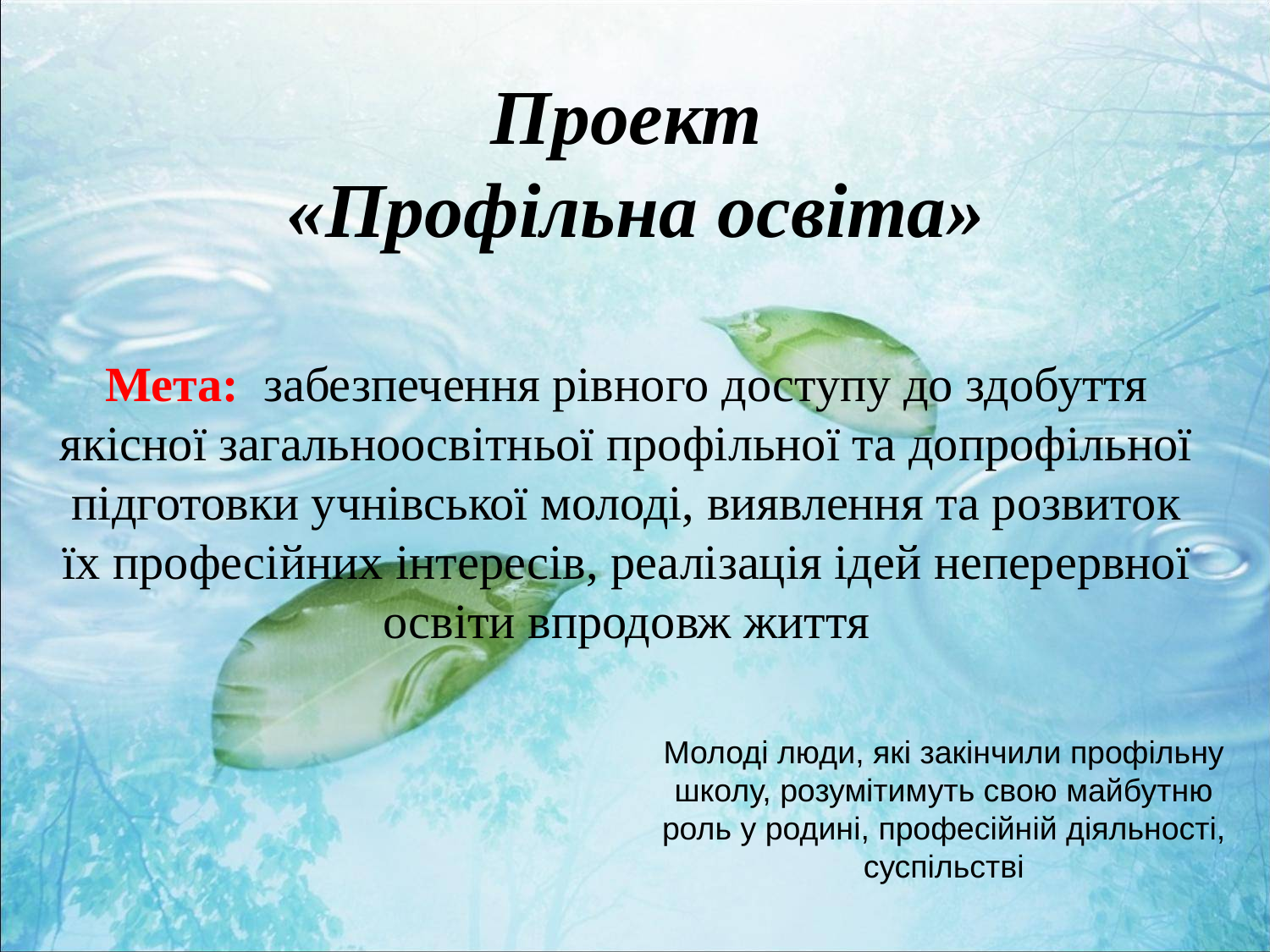

# Проект «Профільна освіта»
Мета:  забезпечення рівного доступу до здобуття якісної загальноосвітньої профільної та допрофільної підготовки учнівської молоді, виявлення та розвиток їх професійних інтересів, реалізація ідей неперервної освіти впродовж життя
Молоді люди, які закінчили профільну школу, розумітимуть свою майбутню роль у родині, професійній діяльності, суспільстві